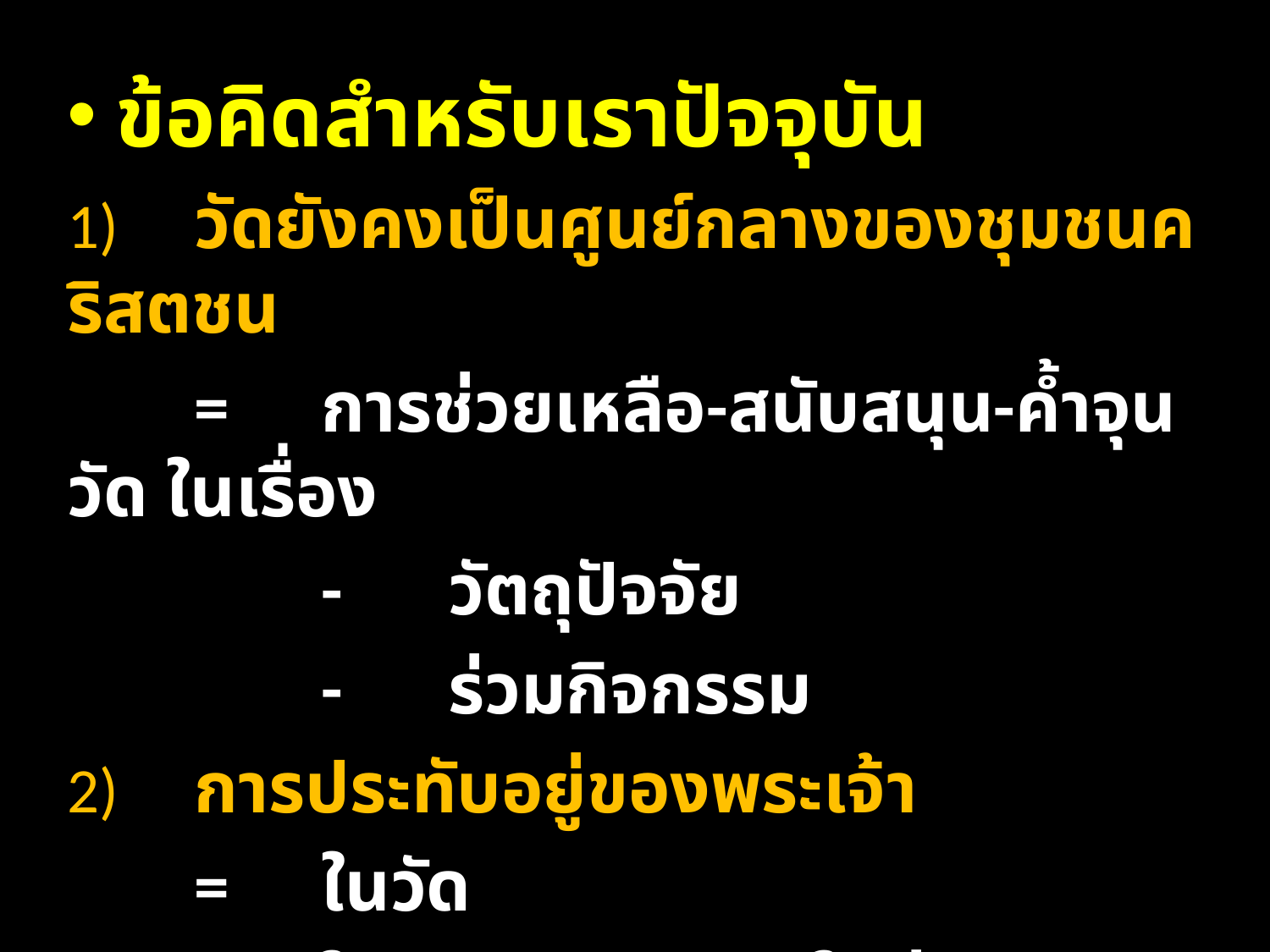

ข้อคิดสำหรับเราปัจจุบัน
1)	วัดยังคงเป็นศูนย์กลางของชุมชนคริสตชน
	=	การช่วยเหลือ-สนับสนุน-ค้ำจุนวัด ในเรื่อง
		-	วัตถุปัจจัย
		-	ร่วมกิจกรรม
2)	การประทับอยู่ของพระเจ้า
	=	ในวัด
	=	ในชีวิตคริสตชน (ใหม่)